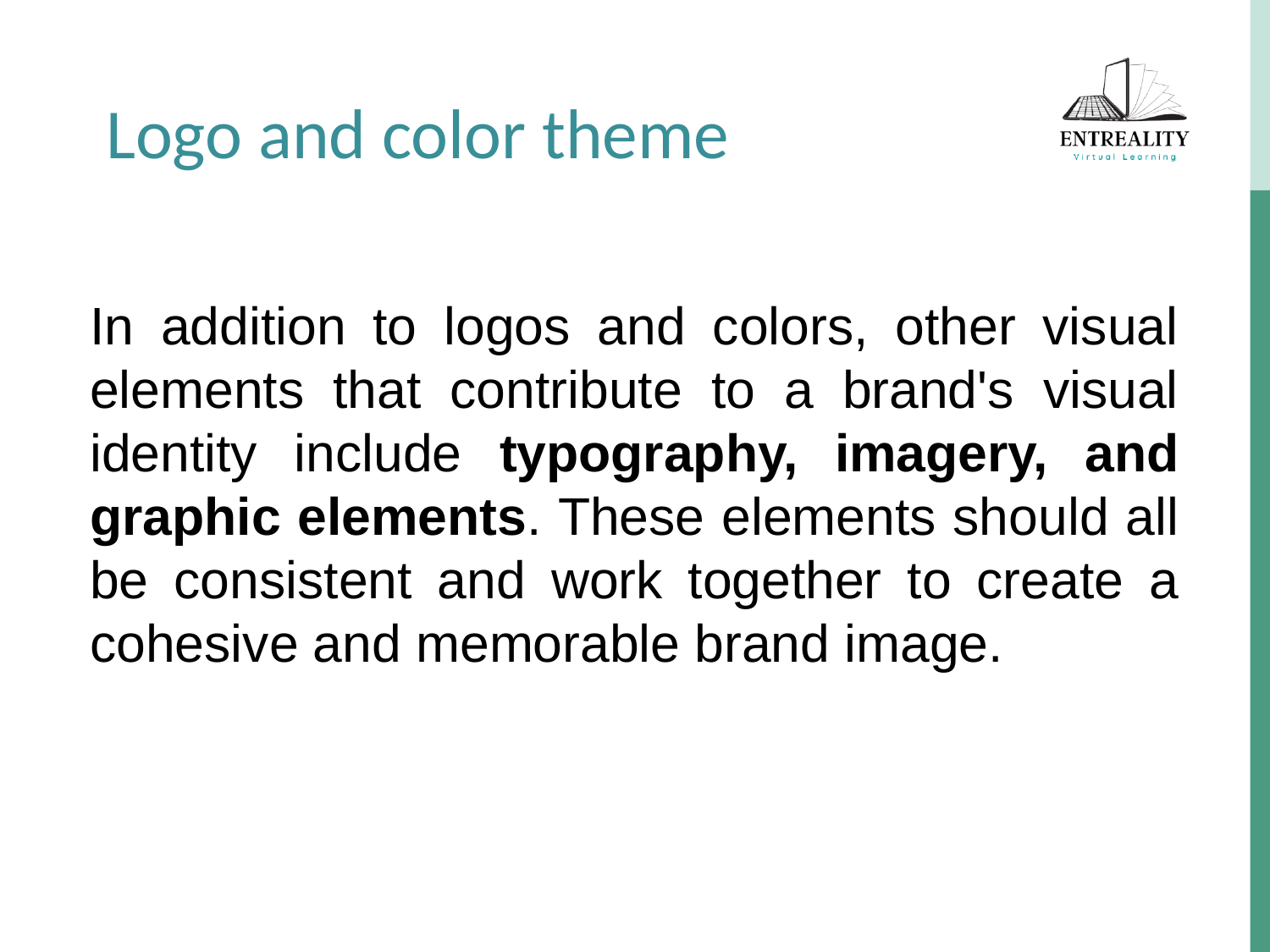

Logo and color theme

In addition to logos and colors, other visual elements that contribute to a brand's visual identity include typography, imagery, and graphic elements. These elements should all be consistent and work together to create a cohesive and memorable brand image.